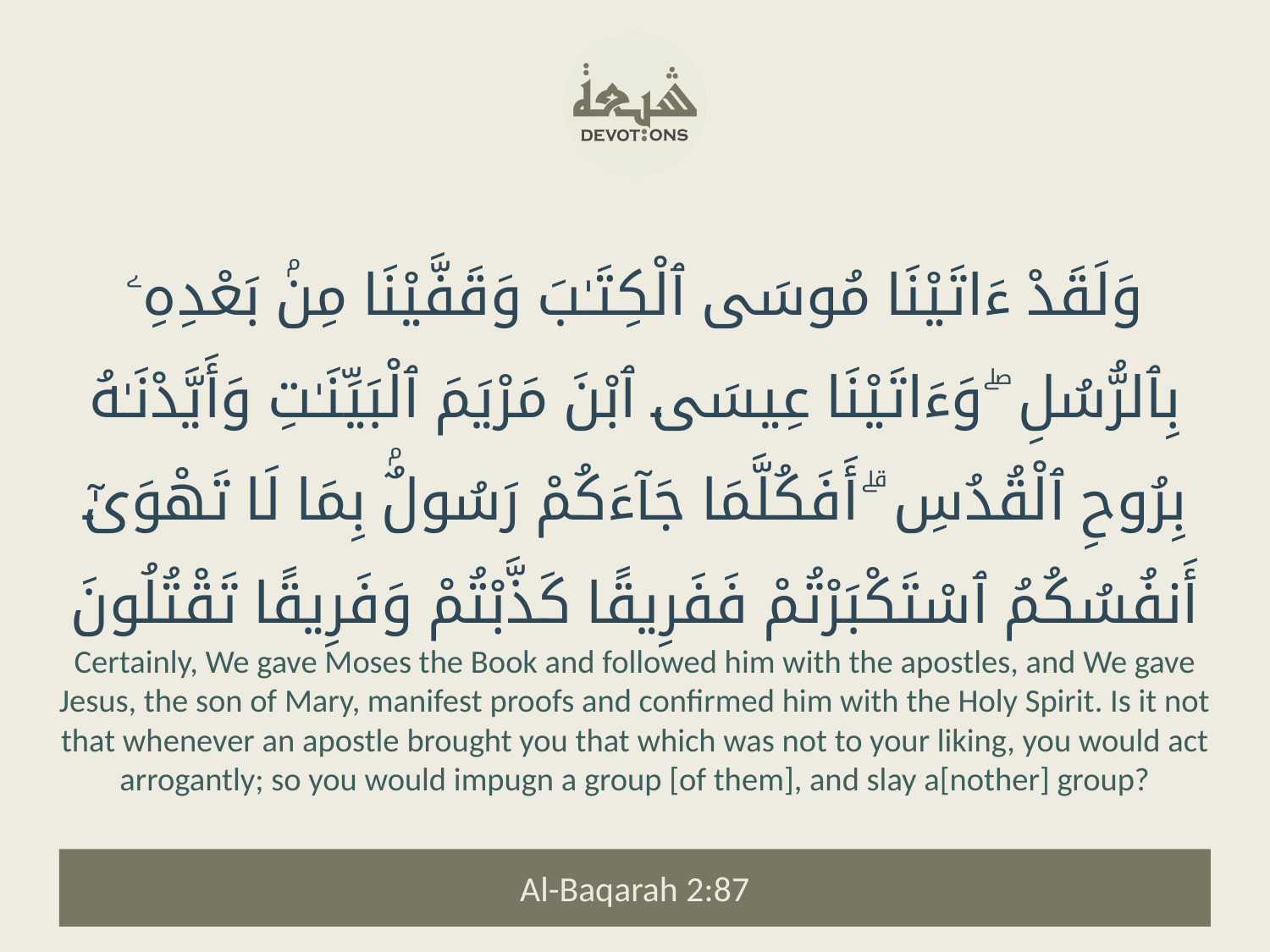

وَلَقَدْ ءَاتَيْنَا مُوسَى ٱلْكِتَـٰبَ وَقَفَّيْنَا مِنۢ بَعْدِهِۦ بِٱلرُّسُلِ ۖ وَءَاتَيْنَا عِيسَى ٱبْنَ مَرْيَمَ ٱلْبَيِّنَـٰتِ وَأَيَّدْنَـٰهُ بِرُوحِ ٱلْقُدُسِ ۗ أَفَكُلَّمَا جَآءَكُمْ رَسُولٌۢ بِمَا لَا تَهْوَىٰٓ أَنفُسُكُمُ ٱسْتَكْبَرْتُمْ فَفَرِيقًا كَذَّبْتُمْ وَفَرِيقًا تَقْتُلُونَ
Certainly, We gave Moses the Book and followed him with the apostles, and We gave Jesus, the son of Mary, manifest proofs and confirmed him with the Holy Spirit. Is it not that whenever an apostle brought you that which was not to your liking, you would act arrogantly; so you would impugn a group [of them], and slay a[nother] group?
Al-Baqarah 2:87